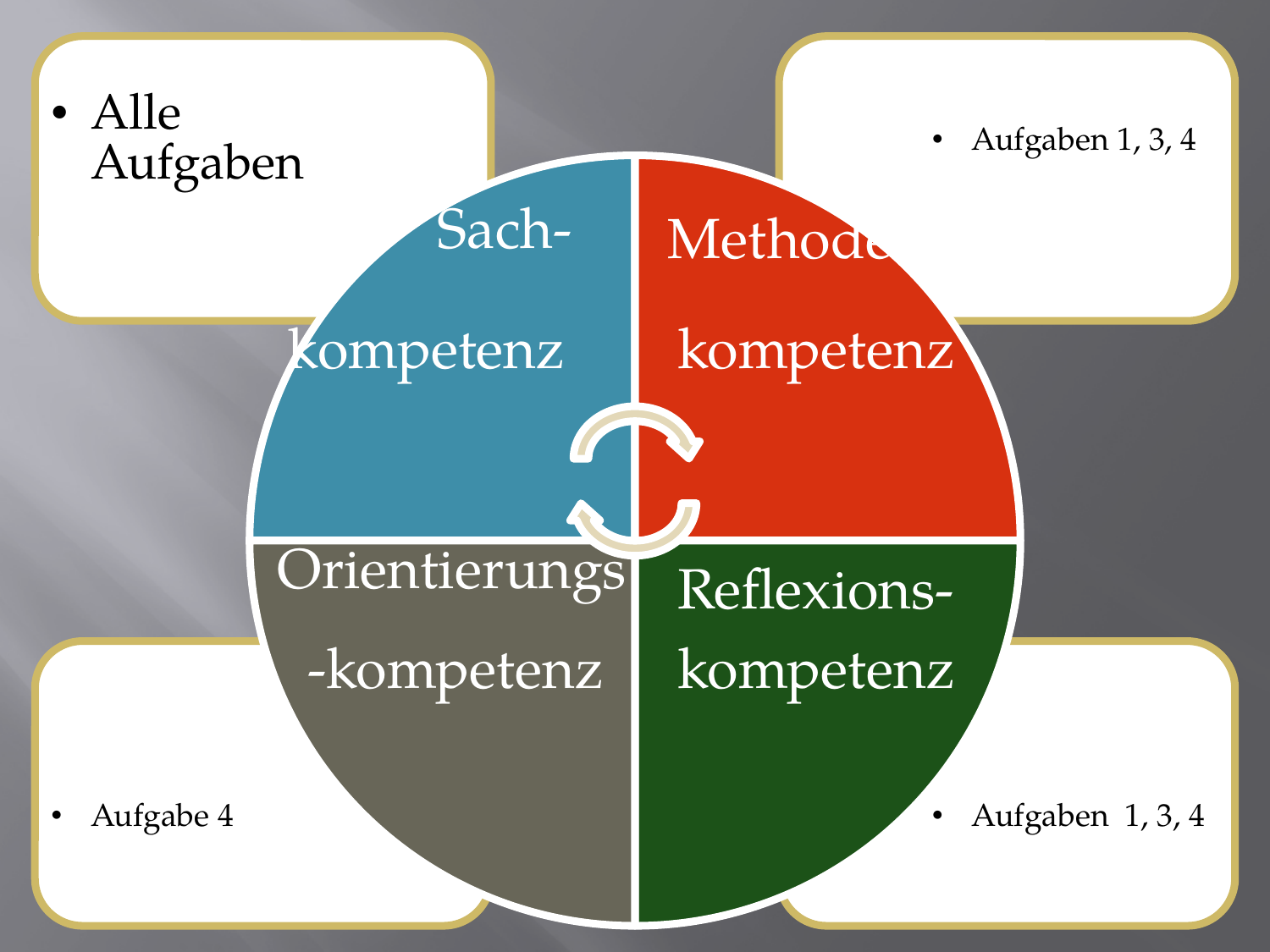

Aufgaben 1, 3, 4
Aufgaben  1, 3, 4
Aufgabe 4
Alle Aufgaben
Sach-

Methoden-

kompetenz
kompetenz
Orientierungs
Reflexions-
-kompetenz
kompetenz